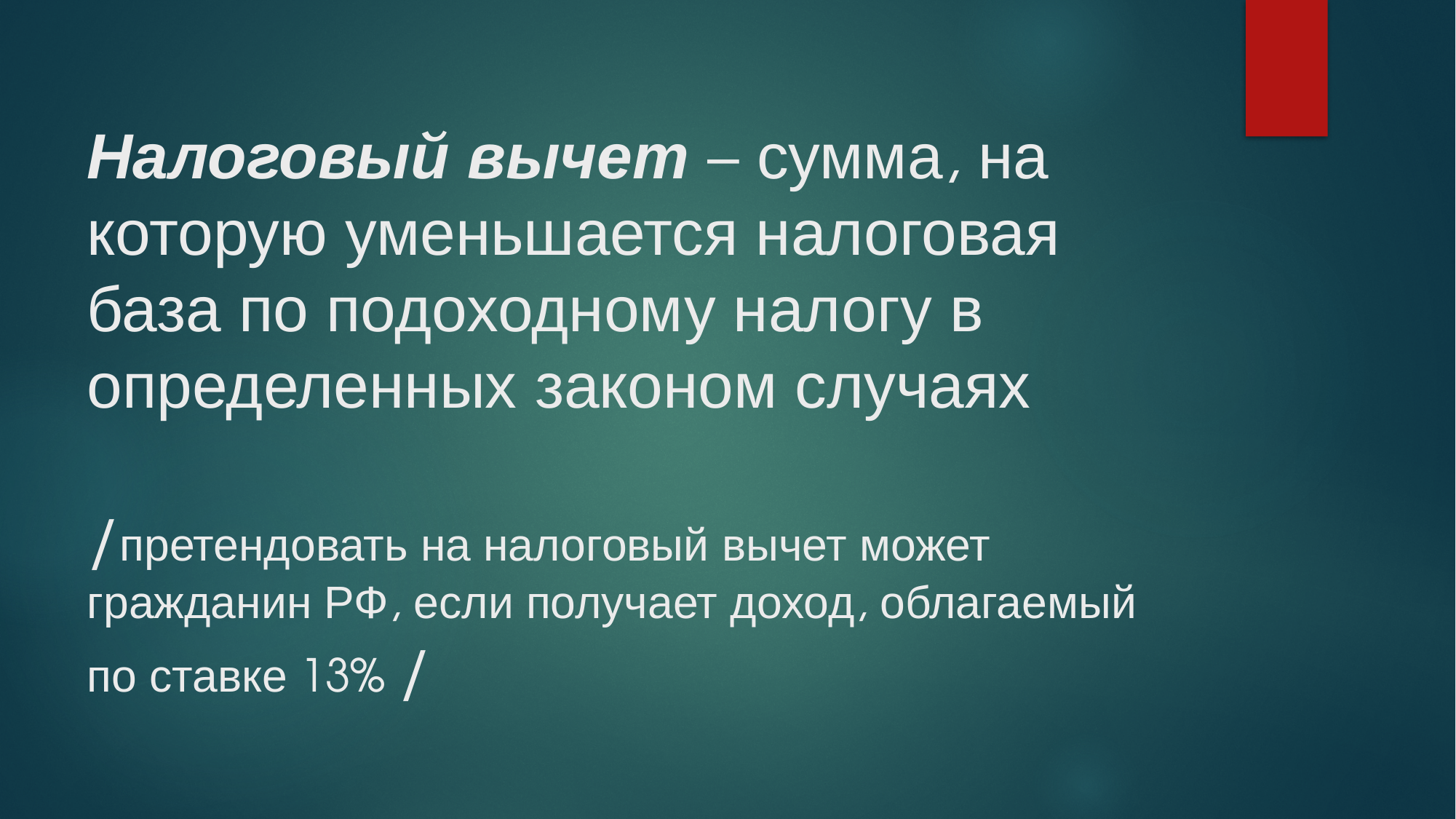

# Налоговый вычет – сумма, на которую уменьшается налоговая база по подоходному налогу в определенных законом случаях /претендовать на налоговый вычет может гражданин РФ, если получает доход, облагаемый по ставке 13% /